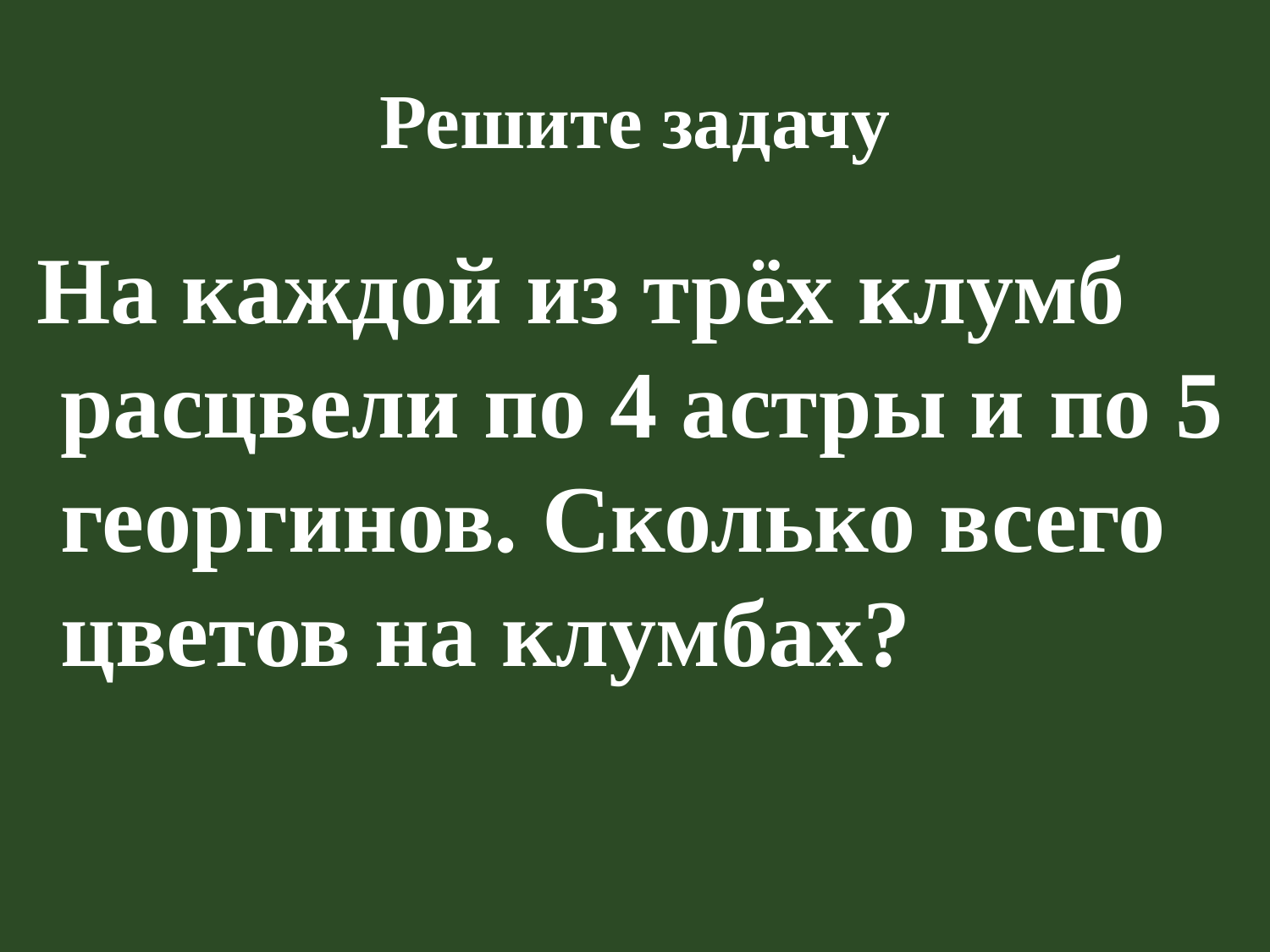

# Решите задачу
 На каждой из трёх клумб расцвели по 4 астры и по 5 георгинов. Сколько всего цветов на клумбах?